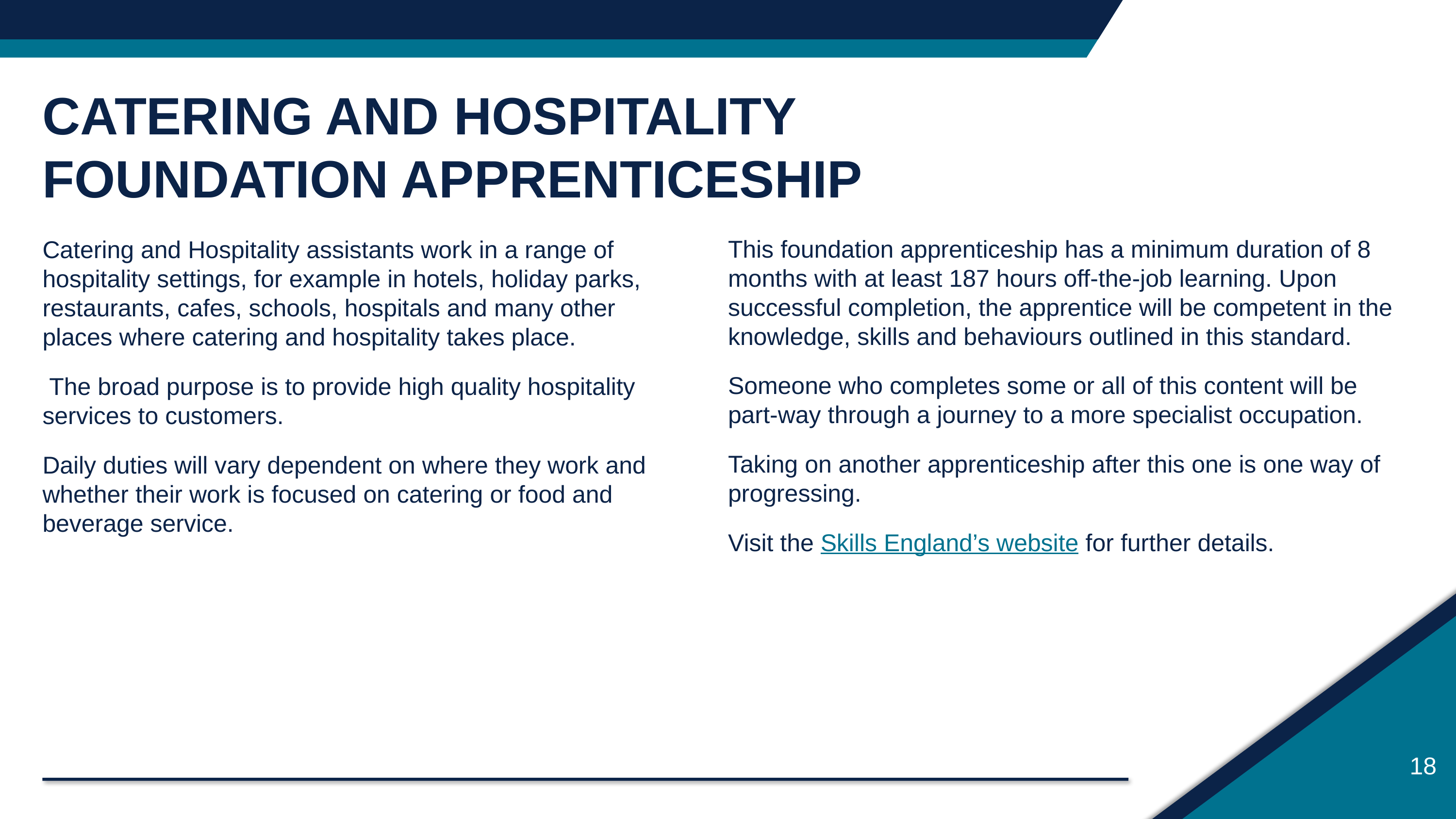

CATERING AND HOSPITALITY
FOUNDATION APPRENTICESHIP
This foundation apprenticeship has a minimum duration of 8 months with at least 187 hours off-the-job learning. Upon successful completion, the apprentice will be competent in the knowledge, skills and behaviours outlined in this standard.
Someone who completes some or all of this content will be part-way through a journey to a more specialist occupation.
Taking on another apprenticeship after this one is one way of progressing.
Visit the Skills England’s website for further details.
Catering and Hospitality assistants work in a range of hospitality settings, for example in hotels, holiday parks, restaurants, cafes, schools, hospitals and many other places where catering and hospitality takes place.
 The broad purpose is to provide high quality hospitality services to customers.
Daily duties will vary dependent on where they work and whether their work is focused on catering or food and beverage service.

18